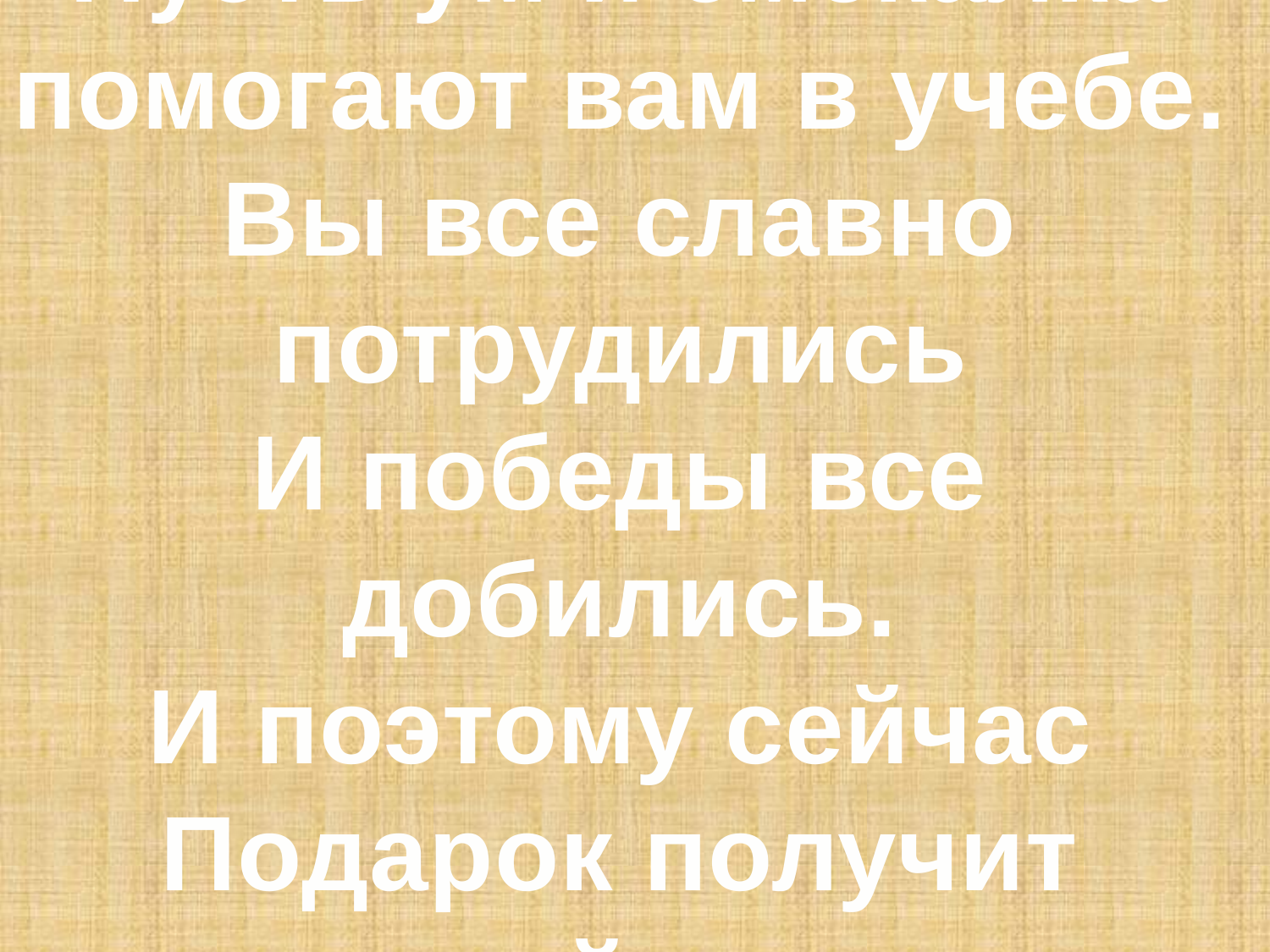

Пусть ум и смекалка помогают вам в учебе.
Вы все славно потрудились
И победы все добились.
И поэтому сейчас
Подарок получит каждый из вас.